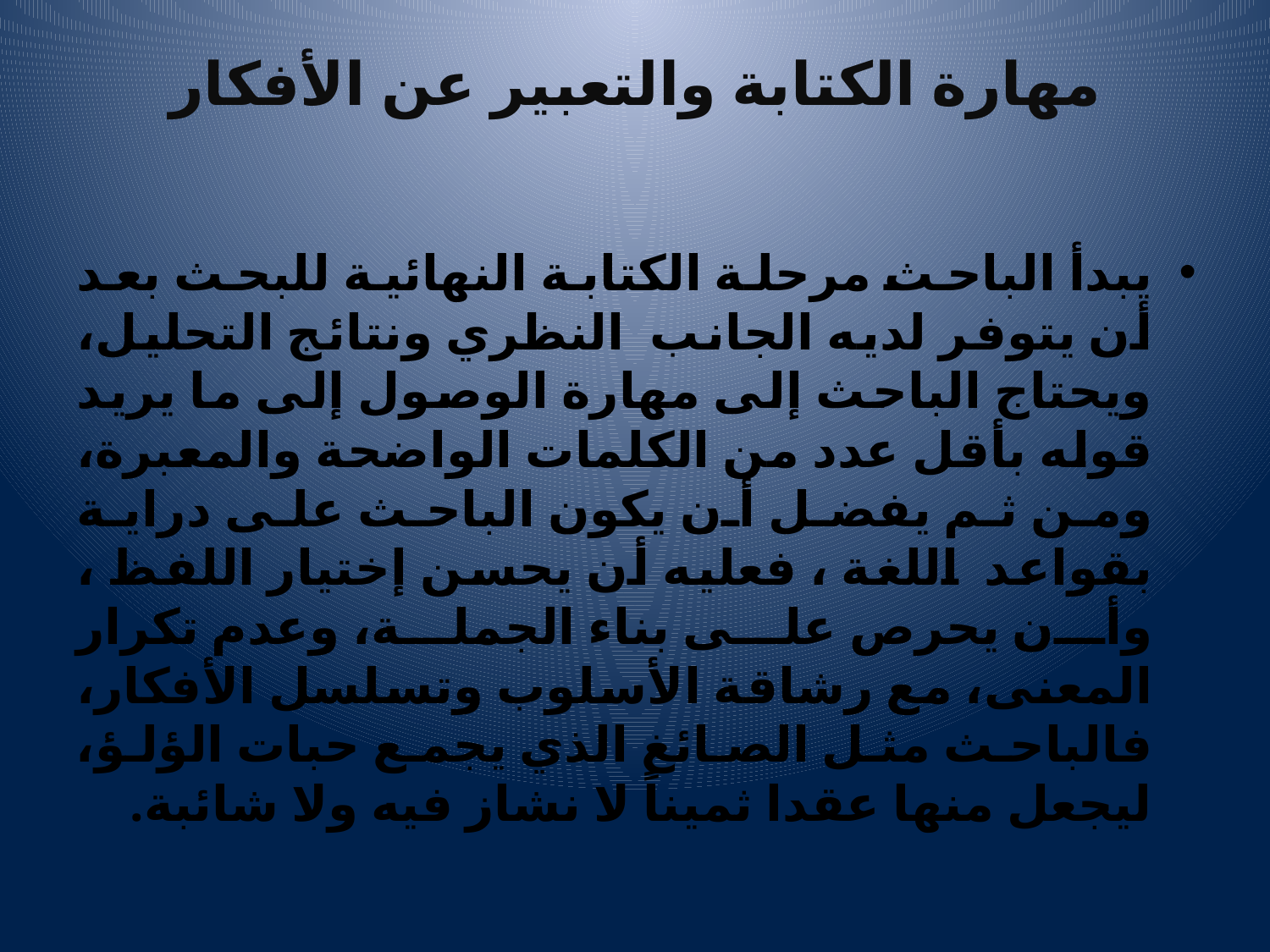

# مهارة الكتابة والتعبير عن الأفكار
يبدأ الباحث مرحلة الكتابة النهائية للبحث بعد أن يتوفر لديه الجانب  النظري ونتائج التحليل، ويحتاج الباحث إلى مهارة الوصول إلى ما يريد قوله بأقل عدد من الكلمات الواضحة والمعبرة، ومن ثم يفضل أن يكون الباحث على دراية بقواعد  اللغة ، فعليه أن يحسن إختيار اللفظ ، وأن يحرص على بناء الجملة، وعدم تكرار المعنى، مع رشاقة الأسلوب وتسلسل الأفكار، فالباحث مثل الصائغ الذي يجمع حبات الؤلؤ، ليجعل منها عقدا ثميناً لا نشاز فيه ولا شائبة.